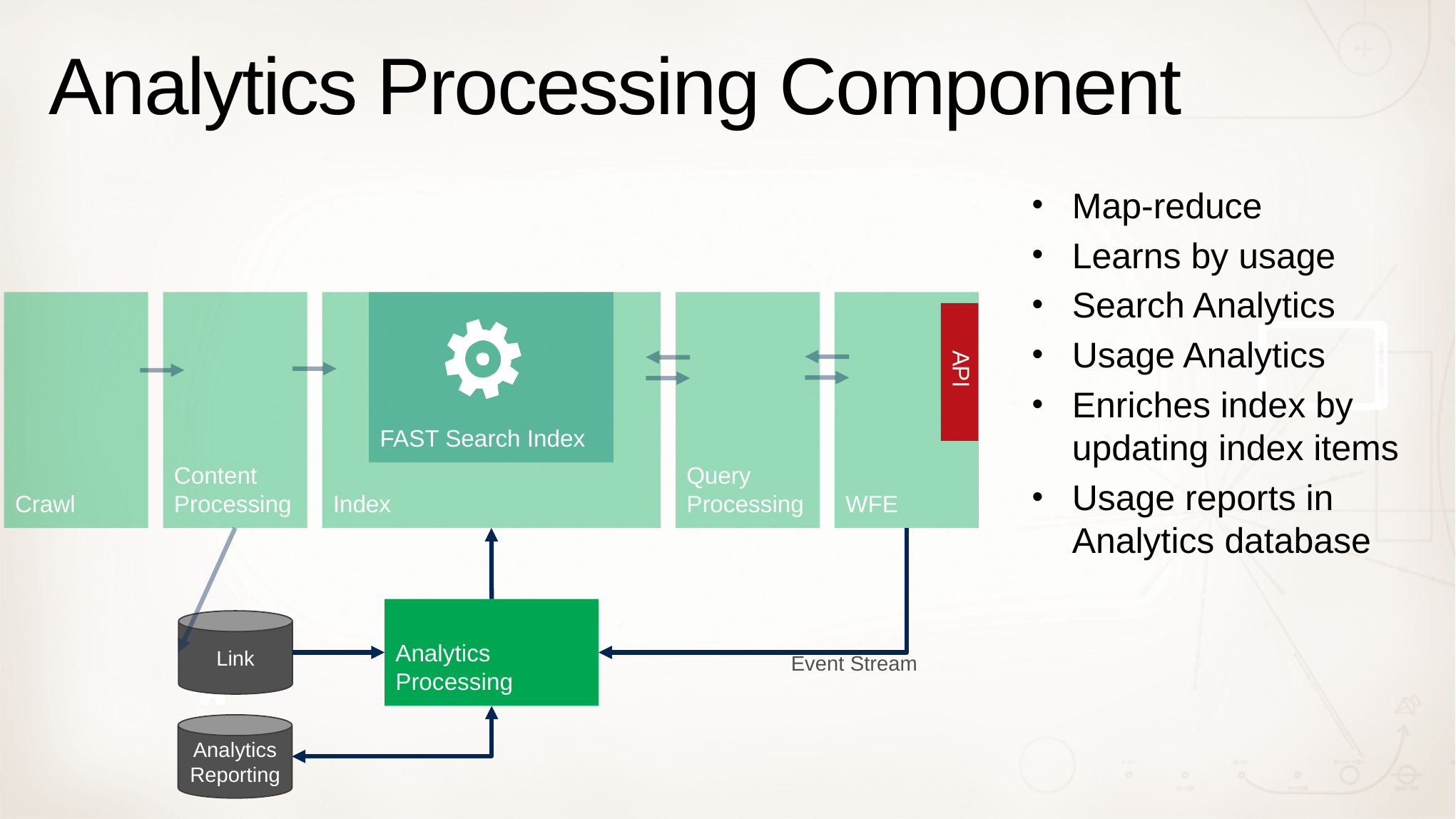

# Analytics Processing Component
Map-reduce
Learns by usage
Search Analytics
Usage Analytics
Enriches index by updating index items
Usage reports in Analytics database
FAST Search Index
Crawl
Content
Processing
Index
Query
Processing
WFE

API

Analytics
Processing
Link

Event Stream
Analytics Reporting